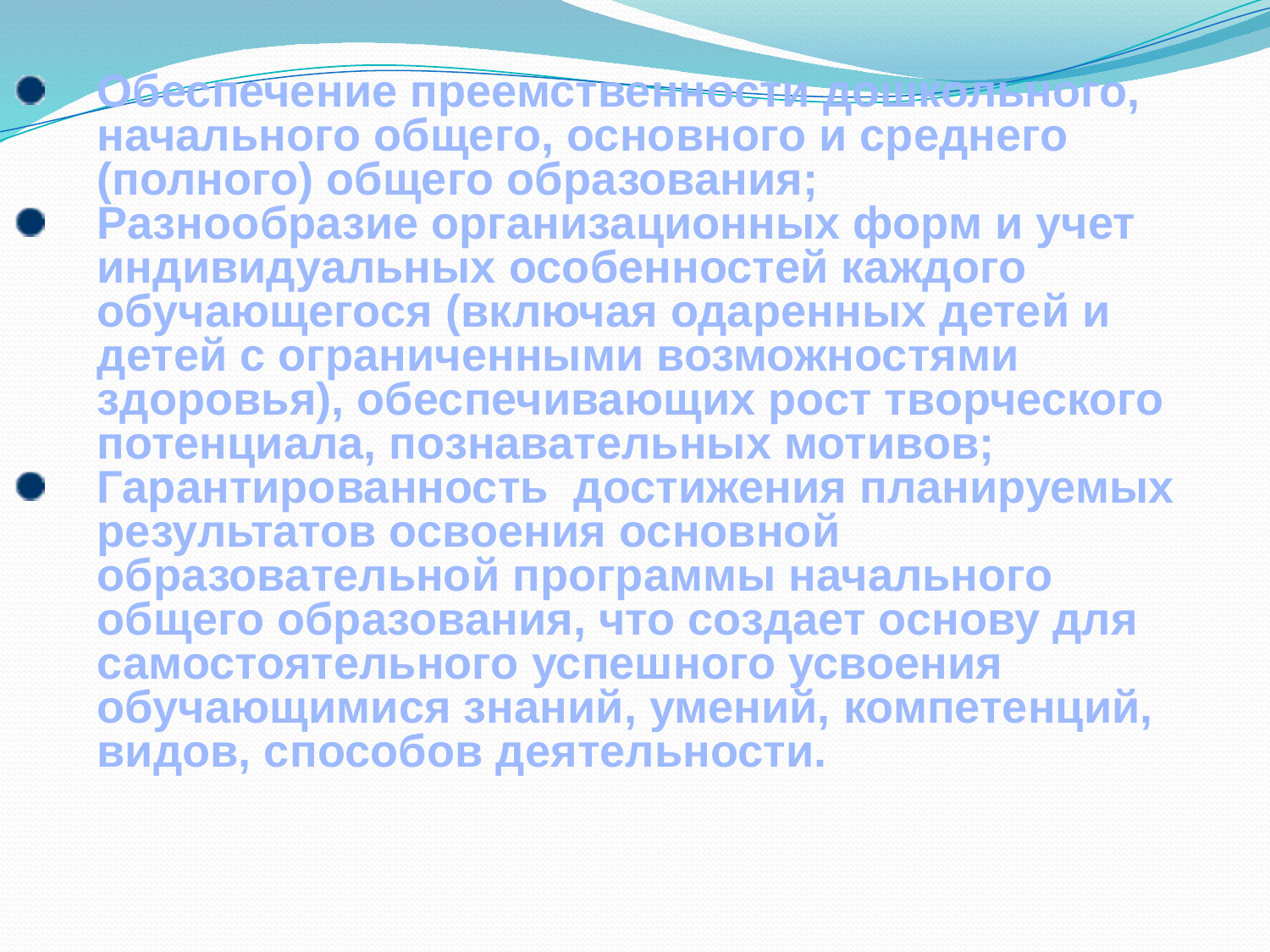

Обеспечение преемственности дошкольного, начального общего, основного и среднего (полного) общего образования;
Разнообразие организационных форм и учет индивидуальных особенностей каждого обучающегося (включая одаренных детей и детей с ограниченными возможностями здоровья), обеспечивающих рост творческого потенциала, познавательных мотивов;
Гарантированность  достижения планируемых результатов освоения основной образовательной программы начального общего образования, что создает основу для самостоятельного успешного усвоения обучающимися знаний, умений, компетенций, видов, способов деятельности.